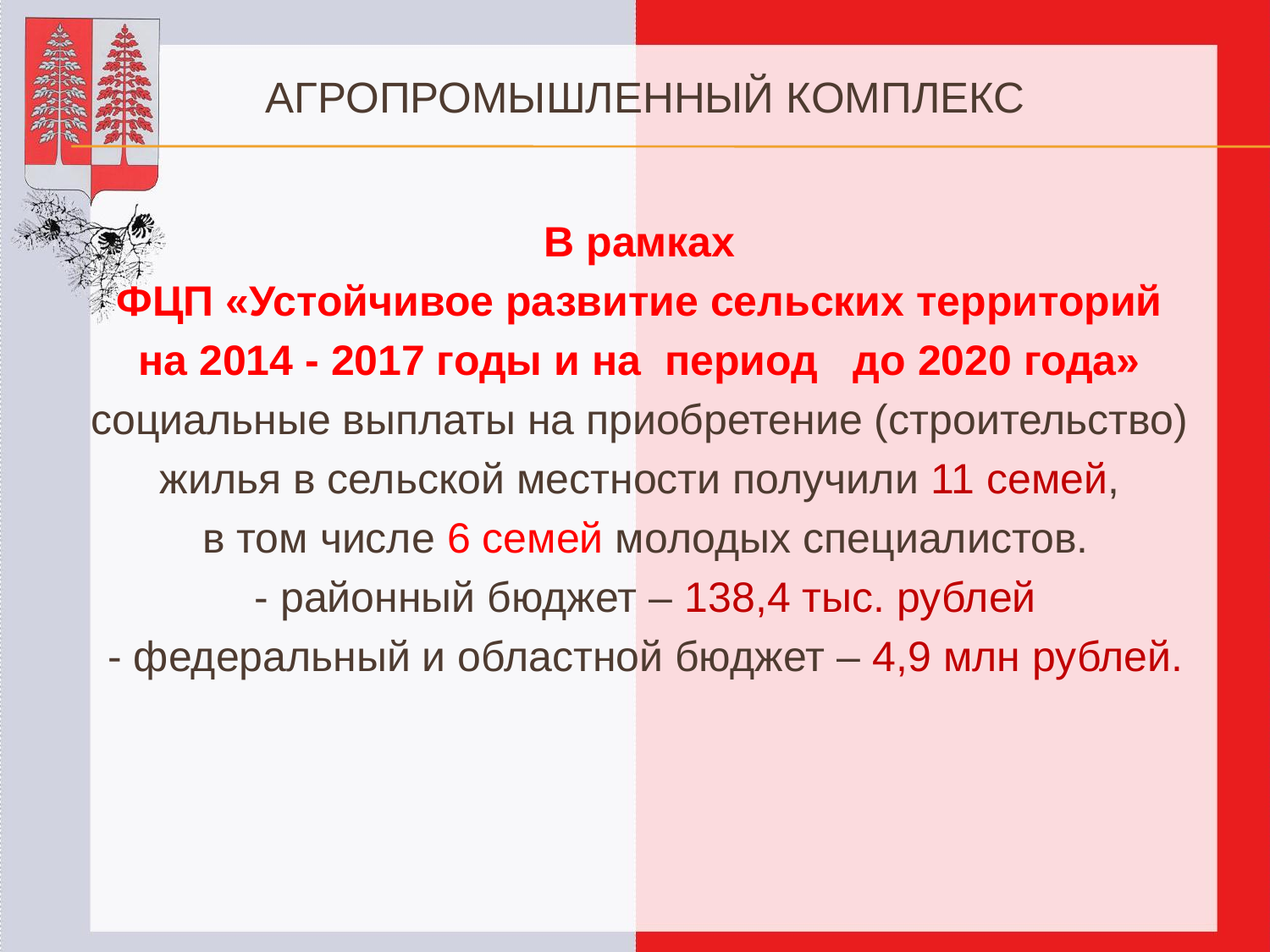

# Агропромышленный комплекс

В рамках
ФЦП «Устойчивое развитие сельских территорий
на 2014 - 2017 годы и на  период   до 2020 года»
социальные выплаты на приобретение (строительство)
жилья в сельской местности получили 11 семей,
в том числе 6 семей молодых специалистов.
- районный бюджет – 138,4 тыс. рублей
- федеральный и областной бюджет – 4,9 млн рублей.